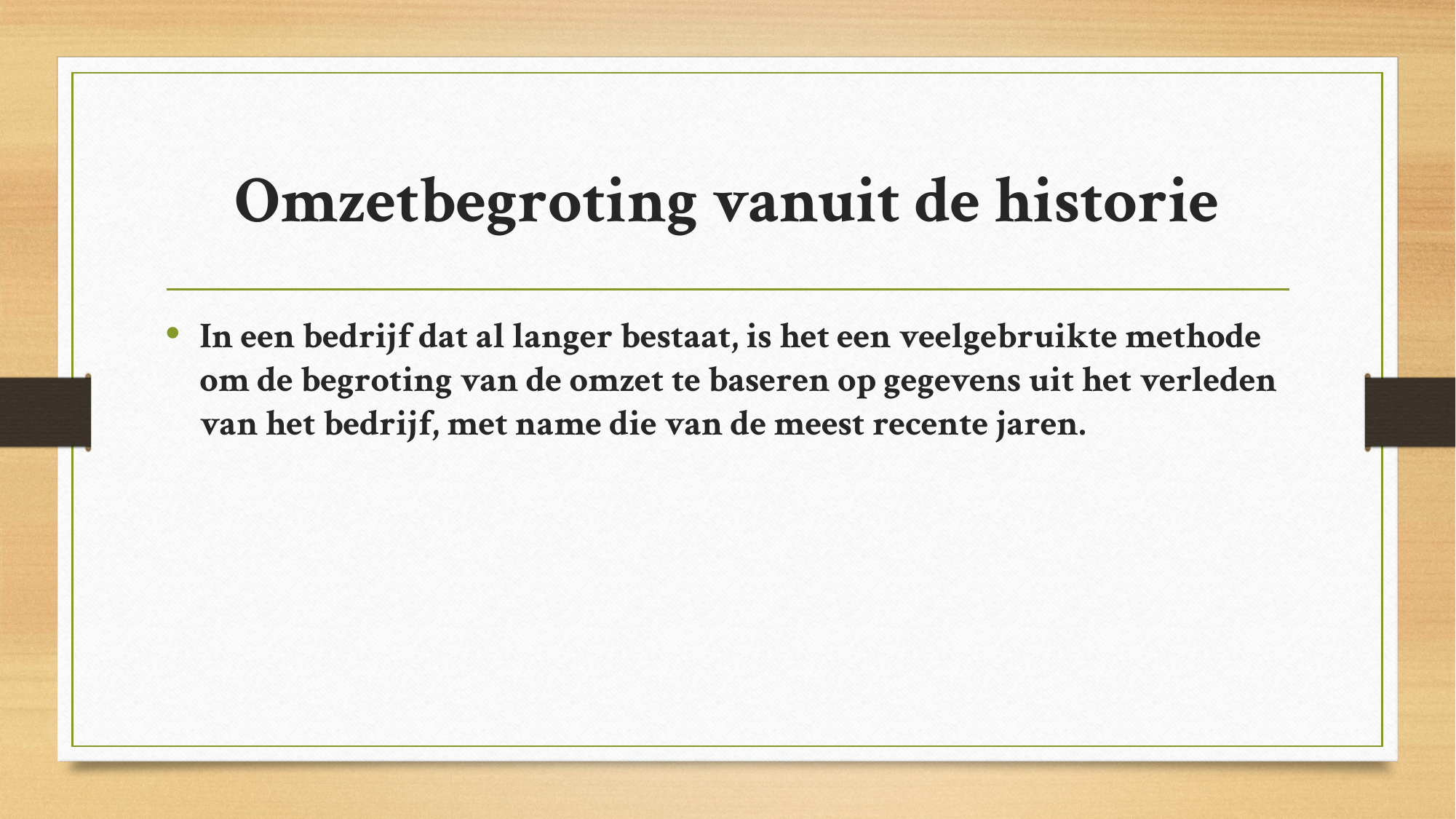

# Omzetbegroting vanuit de historie
In een bedrijf dat al langer bestaat, is het een veelgebruikte methode om de begroting van de omzet te baseren op gegevens uit het verleden van het bedrijf, met name die van de meest recente jaren.